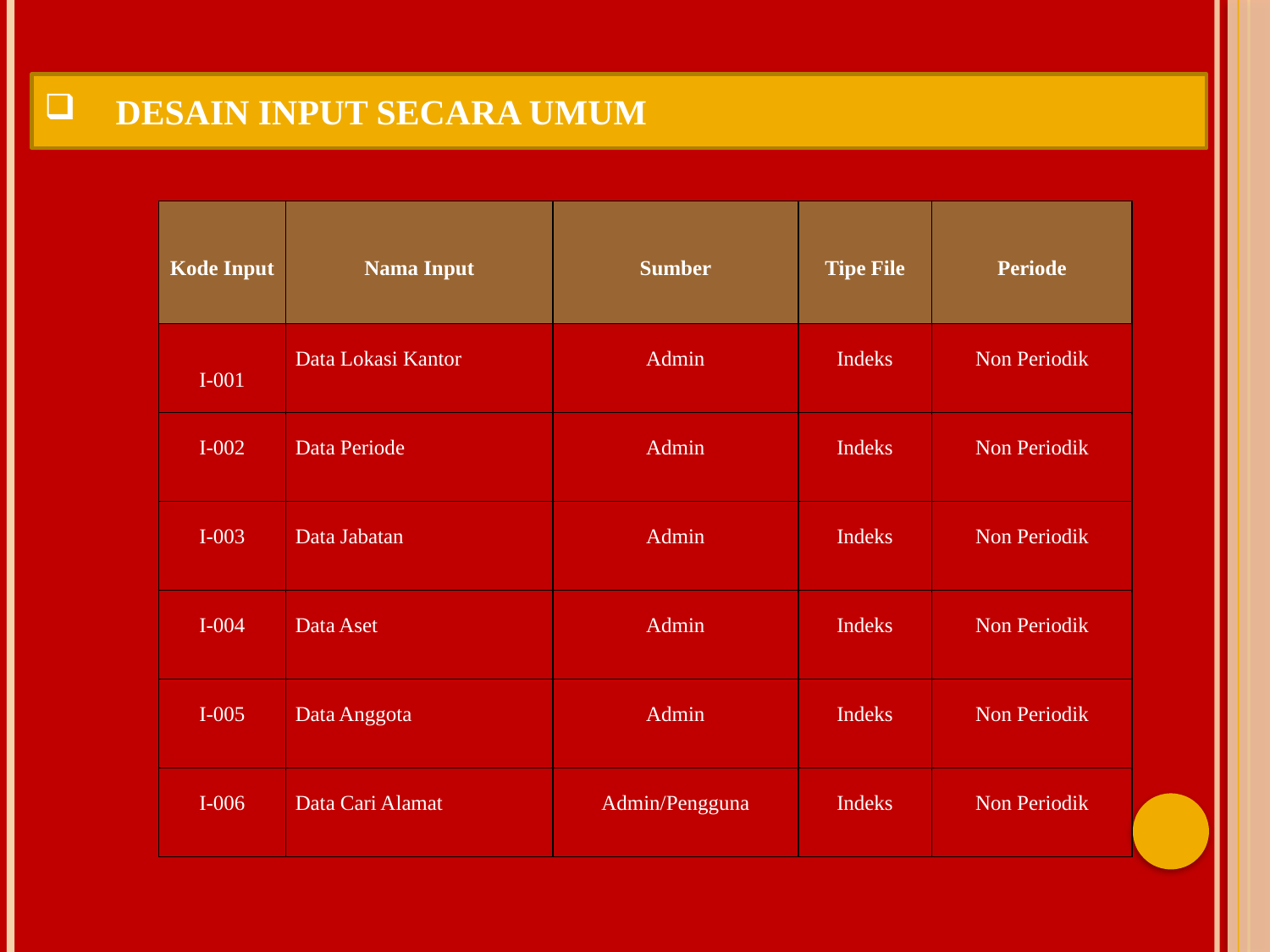

DESAIN INPUT SECARA UMUM

| Kode Input | Nama Input | Sumber | Tipe File | Periode |
| --- | --- | --- | --- | --- |
| I-001 | Data Lokasi Kantor | Admin | Indeks | Non Periodik |
| I-002 | Data Periode | Admin | Indeks | Non Periodik |
| I-003 | Data Jabatan | Admin | Indeks | Non Periodik |
| I-004 | Data Aset | Admin | Indeks | Non Periodik |
| I-005 | Data Anggota | Admin | Indeks | Non Periodik |
| I-006 | Data Cari Alamat | Admin/Pengguna | Indeks | Non Periodik |